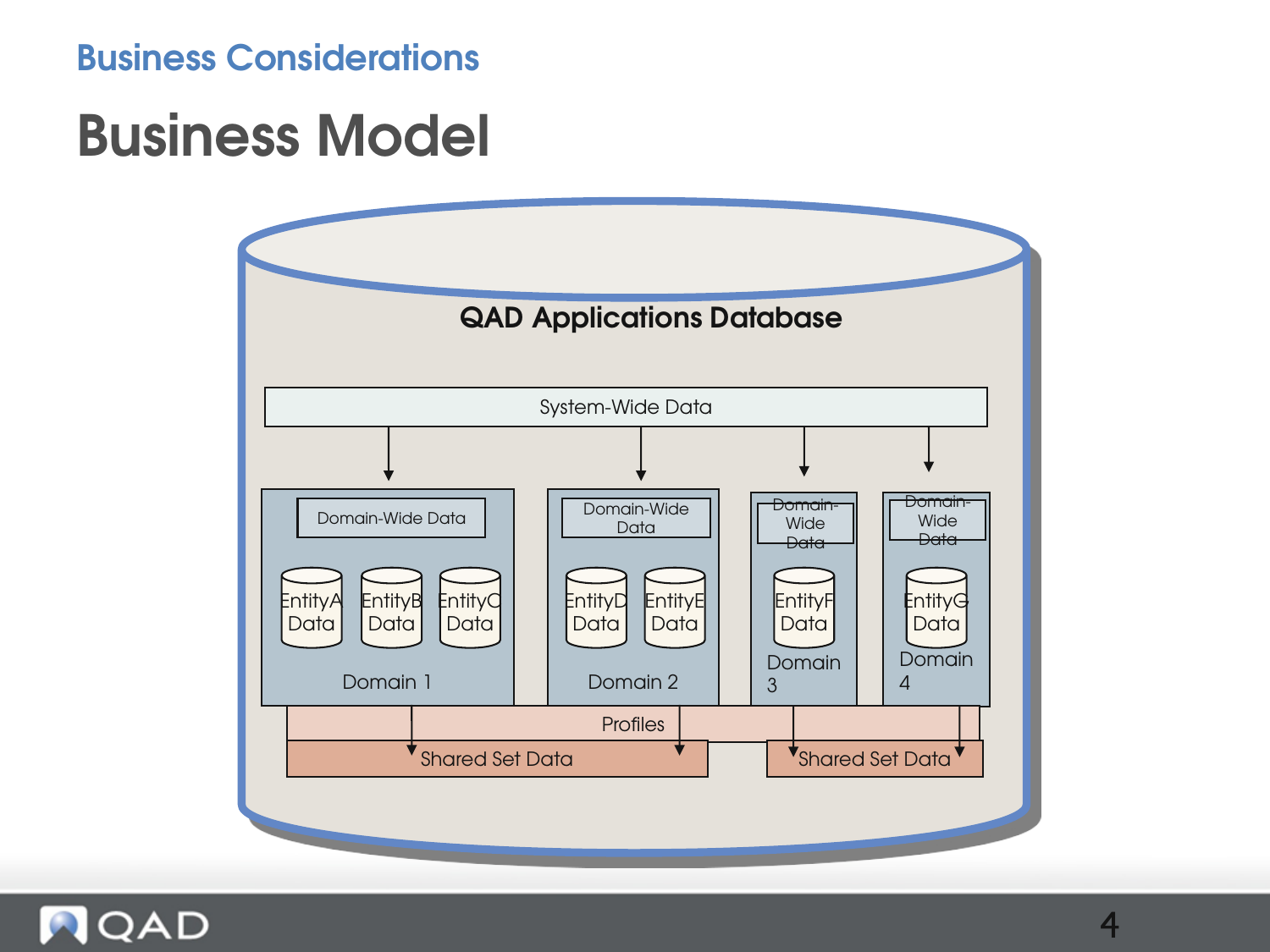

Business Considerations
# Business Model

QAD Applications Database
System-Wide Data

Domain 1
Domain 2
Domain 3
Domain 4
Domain-Wide Data
Domain-Wide Data
Domain-Wide Data
Domain-Wide Data
EntityA
Data
EntityB
Data
EntityC
Data
EntityD
Data
EntityE
Data
EntityF
Data
EntityG
Data

Profiles

Shared Set Data
Shared Set Data
4